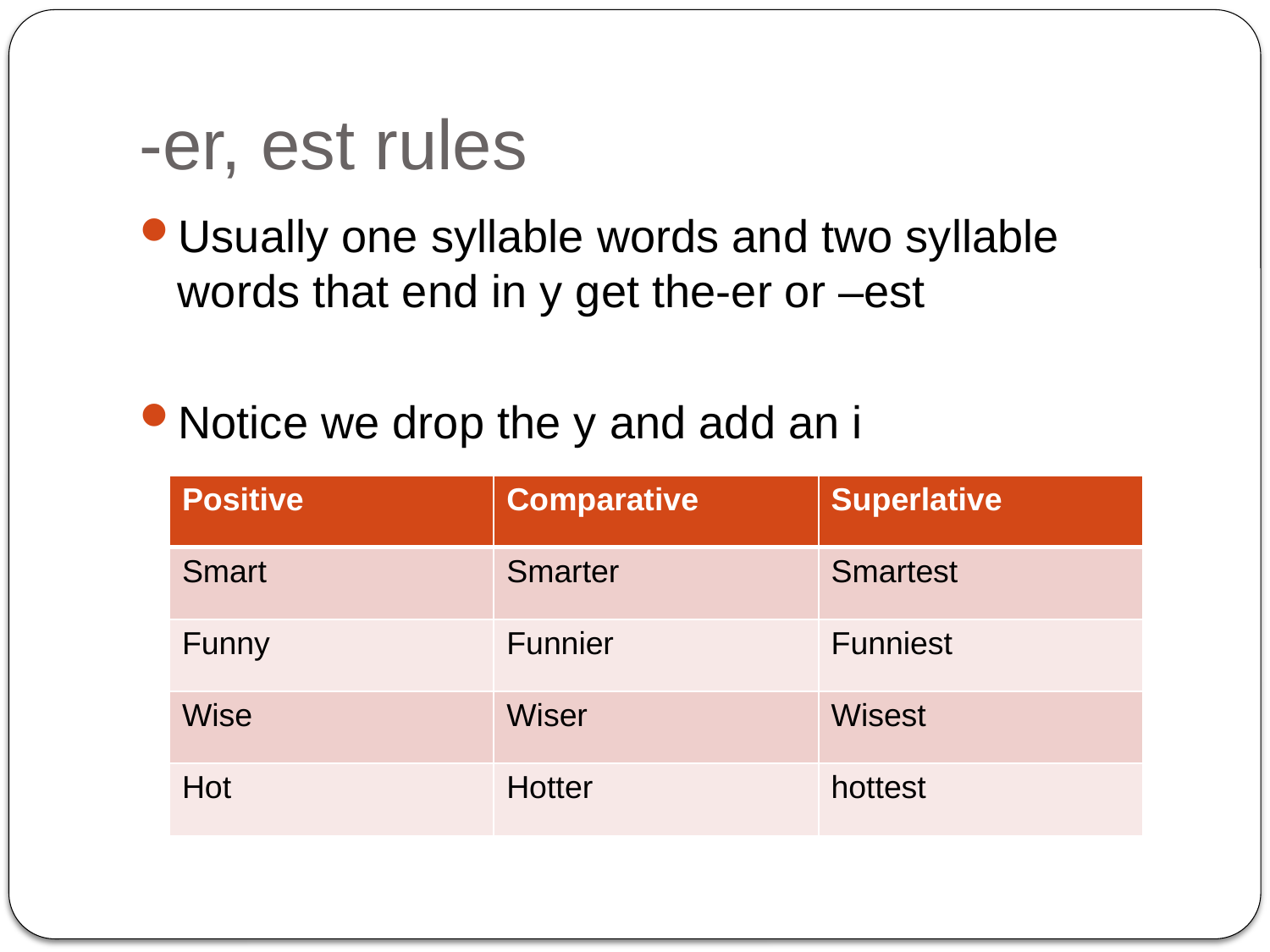

# -er, est rules
Usually one syllable words and two syllable words that end in y get the-er or –est

Notice we drop the y and add an i

| Positive | Comparative | Superlative |
| --- | --- | --- |
| Smart | Smarter | Smartest |
| Funny | Funnier | Funniest |
| Wise | Wiser | Wisest |
| Hot | Hotter | hottest |